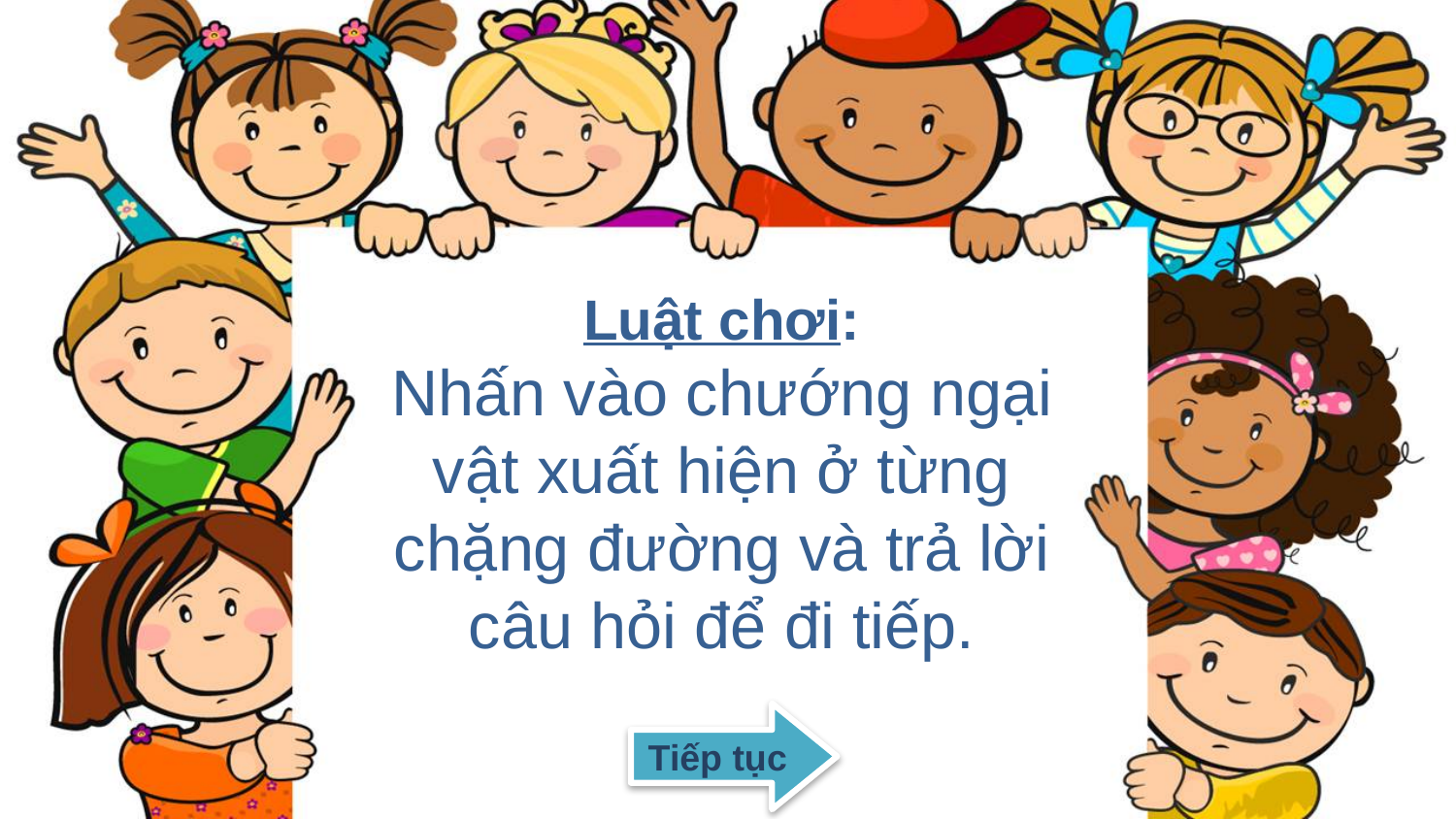

Luật chơi:
Nhấn vào chướng ngại vật xuất hiện ở từng chặng đường và trả lời câu hỏi để đi tiếp.
Tiếp tục